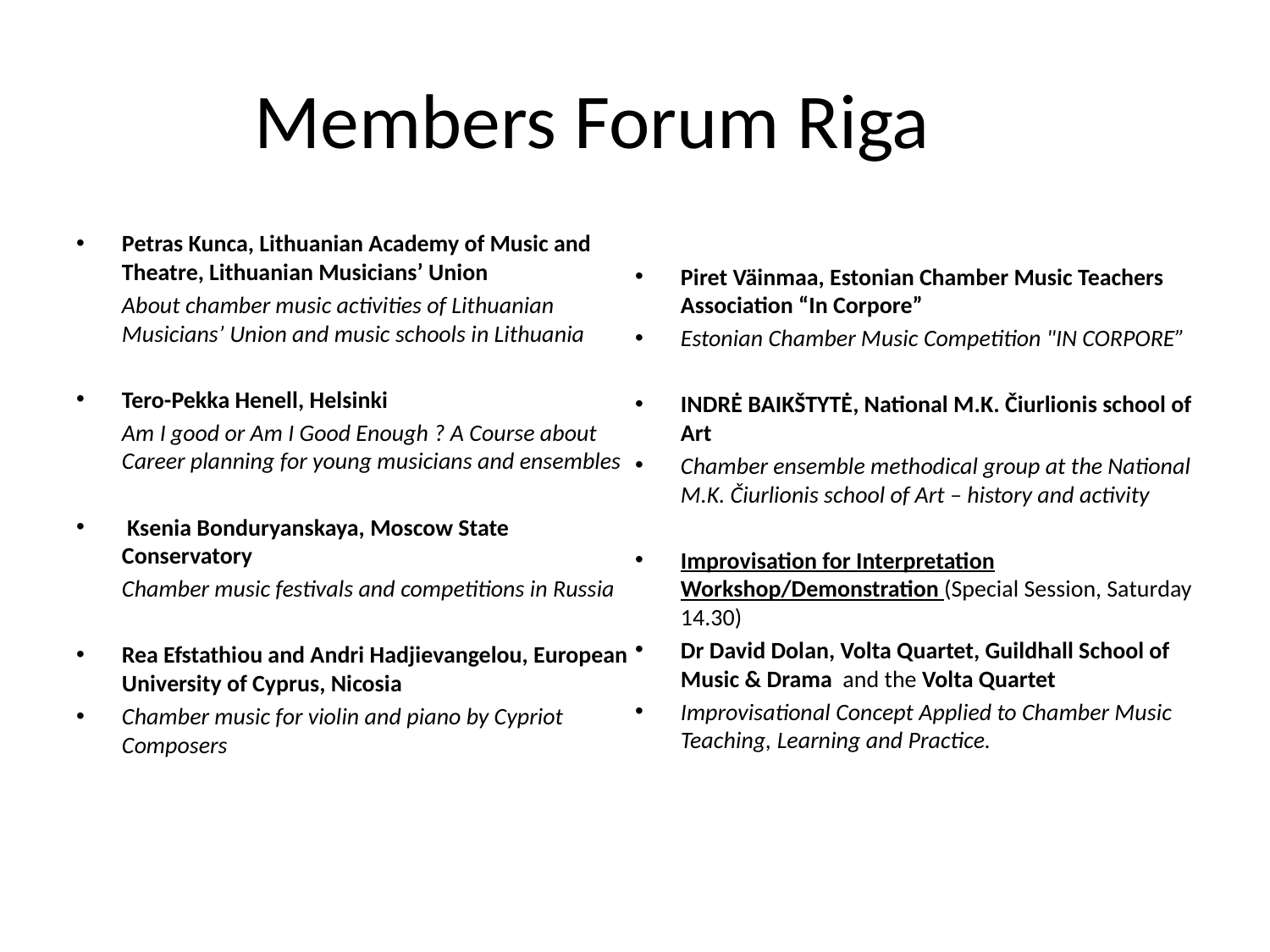

# Members Forum Riga
Petras Kunca, Lithuanian Academy of Music and Theatre, Lithuanian Musicians’ Union
	About chamber music activities of Lithuanian Musicians’ Union and music schools in Lithuania

Tero-Pekka Henell, Helsinki
	Am I good or Am I Good Enough ? A Course about Career planning for young musicians and ensembles

 Ksenia Bonduryanskaya, Moscow State Conservatory
	Chamber music festivals and competitions in Russia

Rea Efstathiou and Andri Hadjievangelou, European University of Cyprus, Nicosia
Chamber music for violin and piano by Cypriot Composers

Piret Väinmaa, Estonian Chamber Music Teachers Association “In Corpore”
Estonian Chamber Music Competition "IN CORPORE”

INDRĖ BAIKŠTYTĖ, National M.K. Čiurlionis school of Art
Chamber ensemble methodical group at the National M.K. Čiurlionis school of Art – history and activity

Improvisation for Interpretation Workshop/Demonstration (Special Session, Saturday 14.30)
Dr David Dolan, Volta Quartet, Guildhall School of Music & Drama  and the Volta Quartet
Improvisational Concept Applied to Chamber Music Teaching, Learning and Practice.